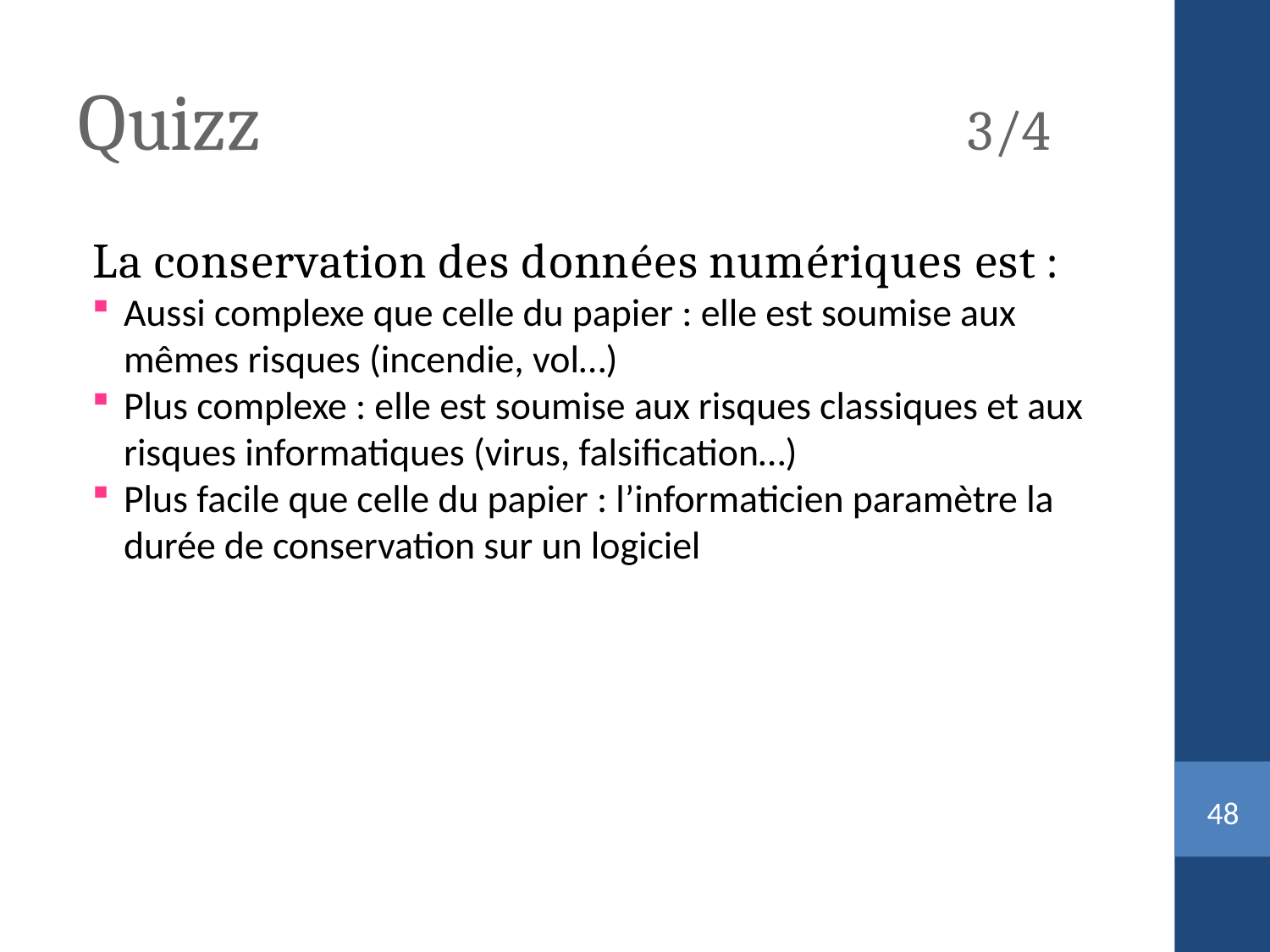

Quizz						3/4
La conservation des données numériques est :
Aussi complexe que celle du papier : elle est soumise aux mêmes risques (incendie, vol…)
Plus complexe : elle est soumise aux risques classiques et aux risques informatiques (virus, falsification…)
Plus facile que celle du papier : l’informaticien paramètre la durée de conservation sur un logiciel
48